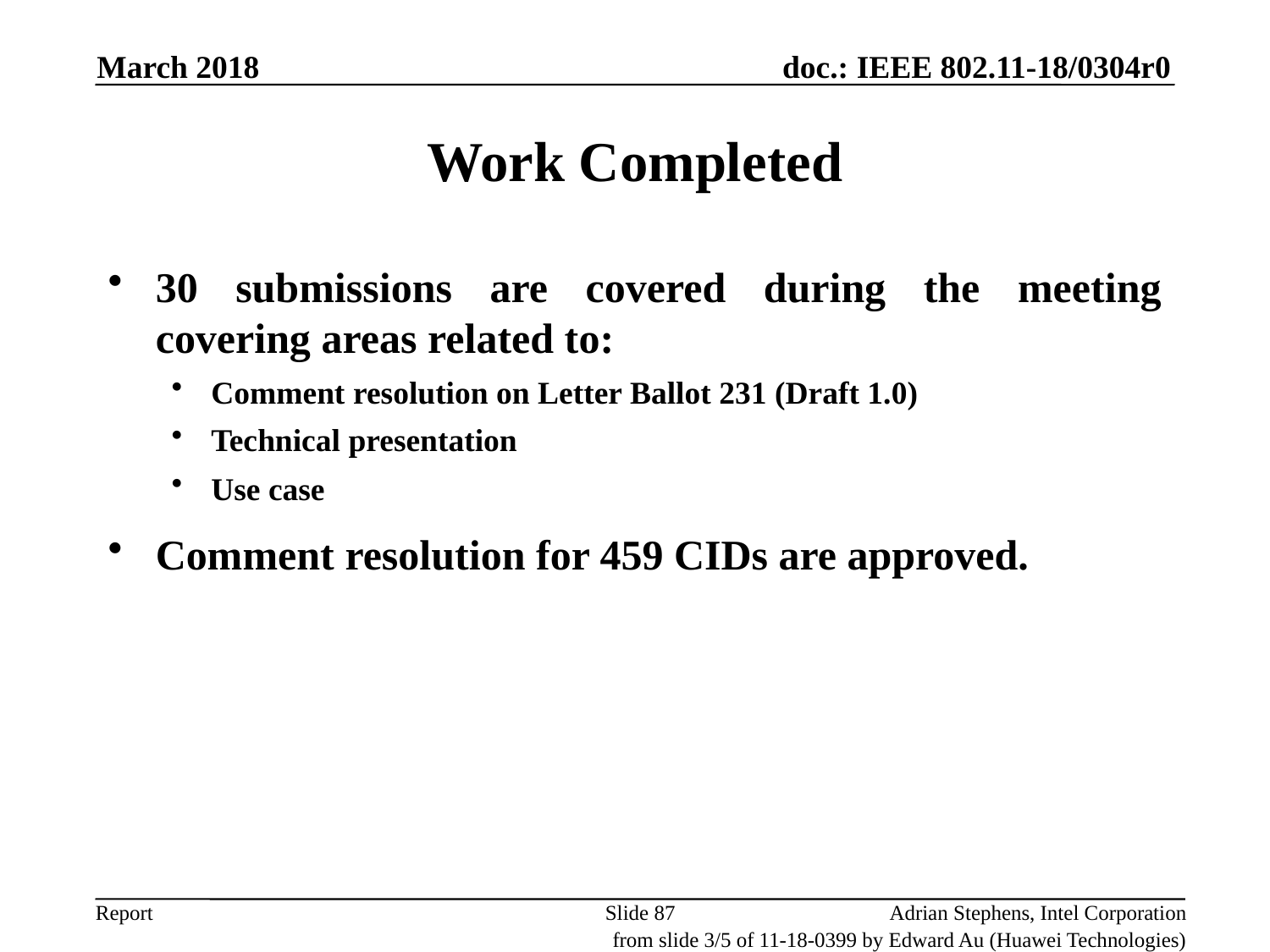

March 2018
Work Completed
30 submissions are covered during the meeting covering areas related to:
Comment resolution on Letter Ballot 231 (Draft 1.0)
Technical presentation
Use case
Comment resolution for 459 CIDs are approved.

Slide 87
Adrian Stephens, Intel Corporation
from slide 3/5 of 11-18-0399 by Edward Au (Huawei Technologies)